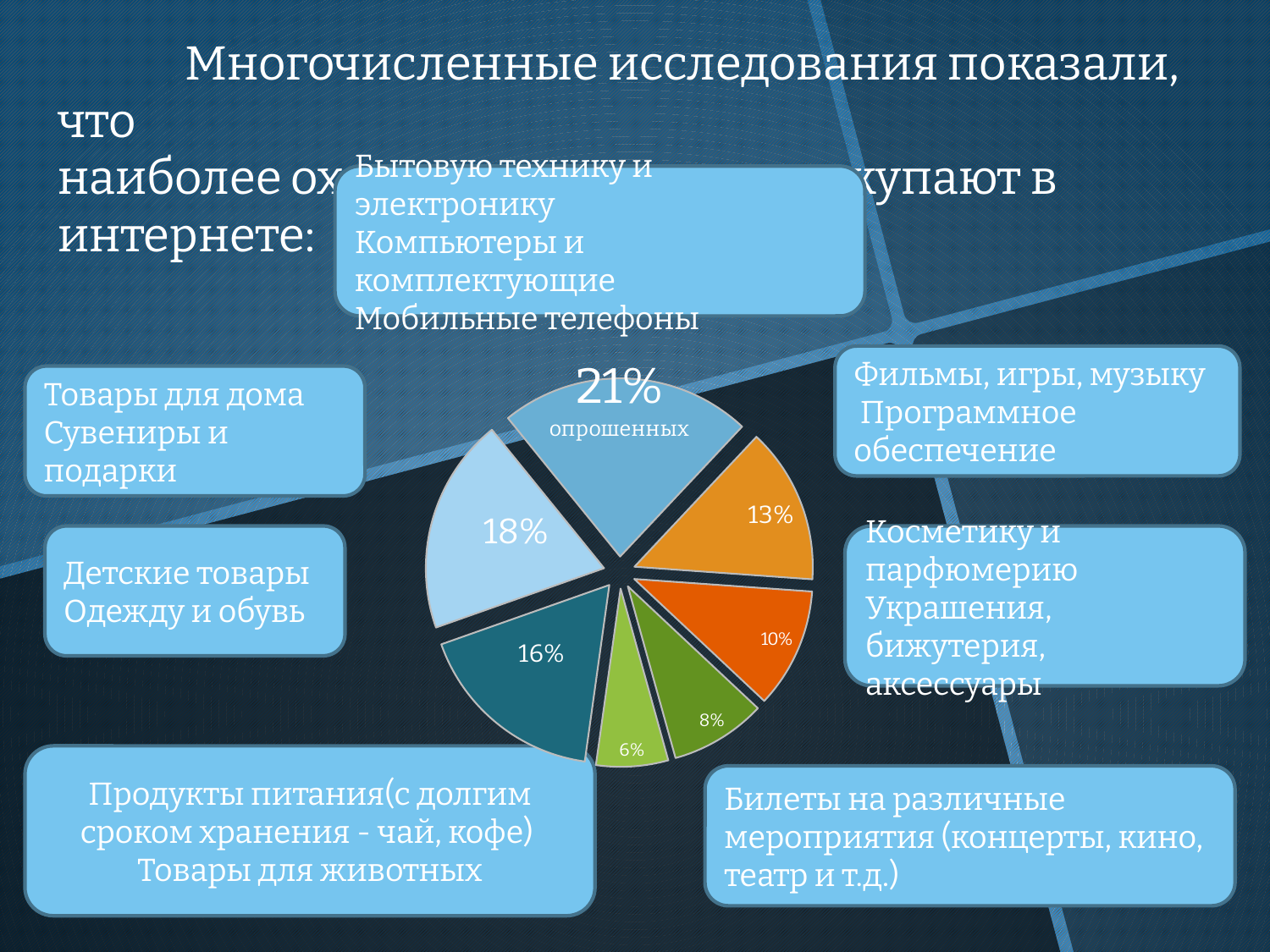

Многочисленные исследования показали, что
наиболее охотно пользователи покупают в интернете:

Бытовую технику и электронику
Компьютеры и комплектующие
Мобильные телефоны

### Chart

| Category | Продажи |
|---|---|
|  | 0.21000000000000013 |
|  | 0.13 |
|  | 0.1 |
|  | 0.08000000000000008 |
|  | 0.060000000000000046 |
|  | 0.1600000000000001 |
|  | 0.18000000000000013 |
Фильмы, игры, музыку
 Программное 	обеспечение
Товары для дома
Сувениры и подарки
Детские товары
Одежду и обувь
Косметику и парфюмерию
Украшения, бижутерия, аксессуары
Продукты питания(с долгим сроком хранения - чай, кофе)
Товары для животных
Билеты на различные мероприятия (концерты, кино, театр и т.д.)